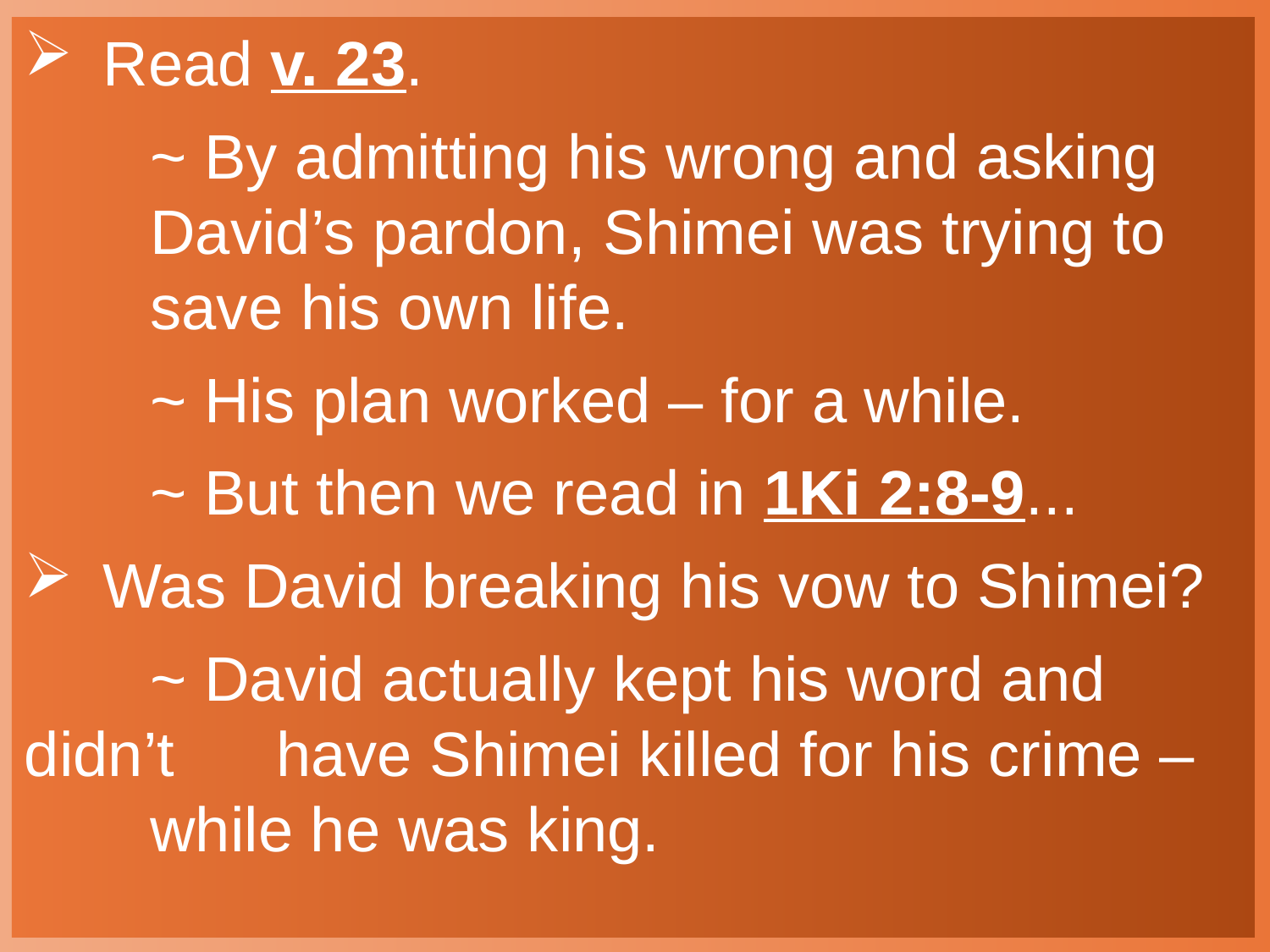

Read v. 23.
		~ By admitting his wrong and asking 						David’s pardon, Shimei was trying to 					save his own life.
		~ His plan worked – for a while.
		~ But then we read in 1Ki 2:8-9...
Was David breaking his vow to Shimei?
		~ David actually kept his word and didn’t 					have Shimei killed for his crime – 						while he was king.